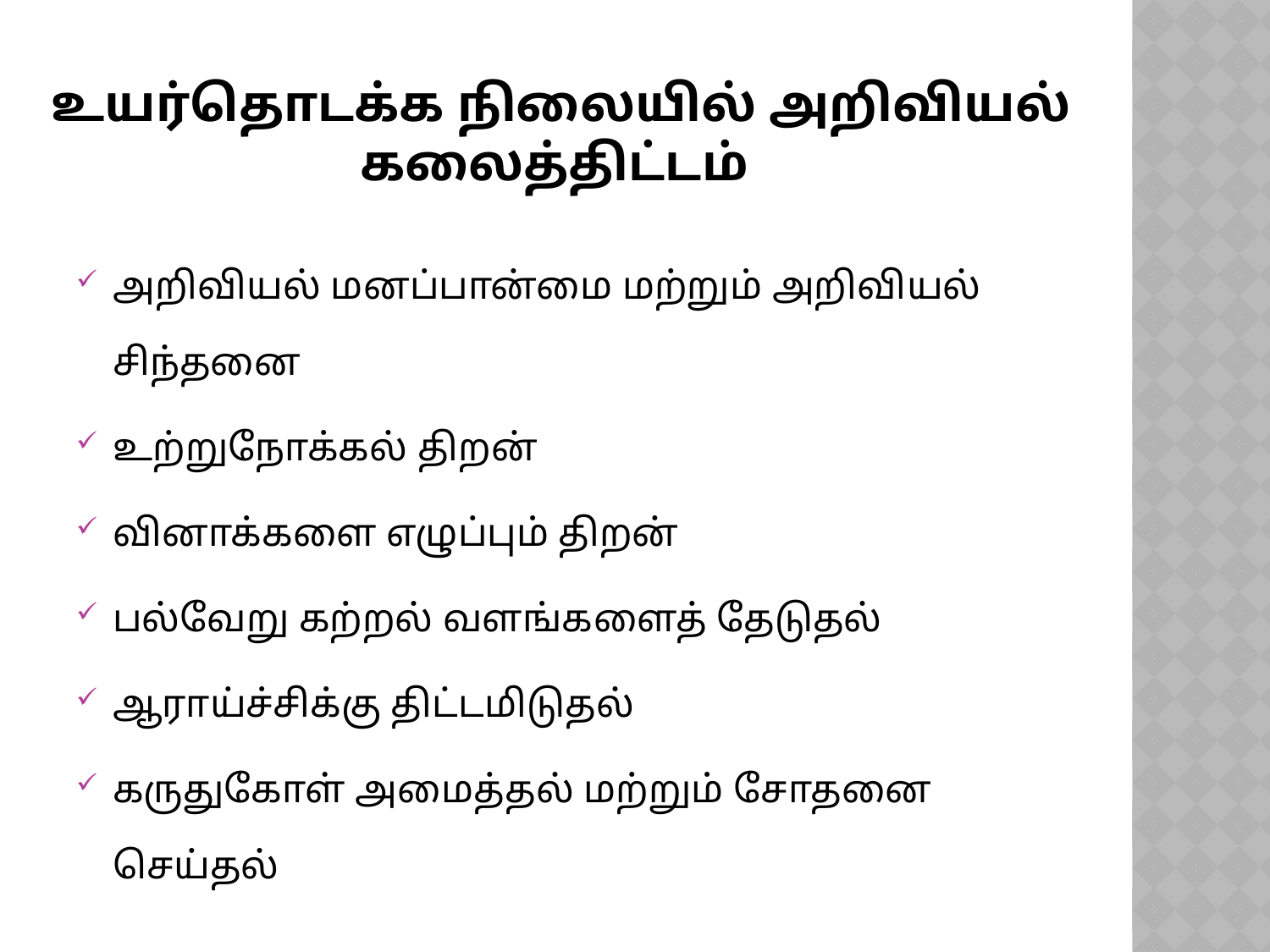

# உயர்தொடக்க நிலையில் அறிவியல் கலைத்திட்டம்
அறிவியல் மனப்பான்மை மற்றும் அறிவியல் சிந்தனை
உற்றுநோக்கல் திறன்
வினாக்களை எழுப்பும் திறன்
பல்வேறு கற்றல் வளங்களைத் தேடுதல்
ஆராய்ச்சிக்கு திட்டமிடுதல்
கருதுகோள் அமைத்தல் மற்றும் சோதனை செய்தல்